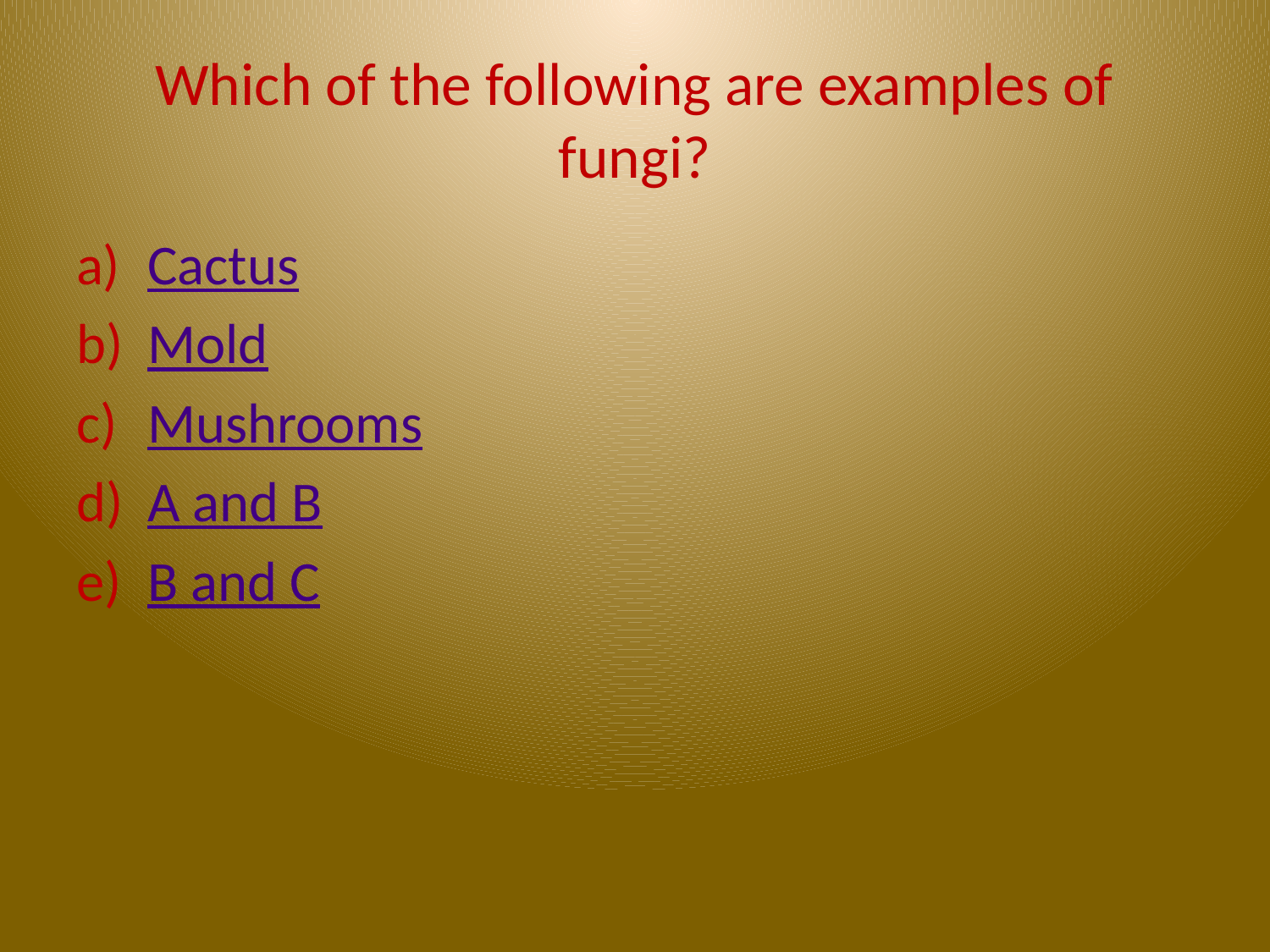

# Which of the following are examples of fungi?
Cactus
Mold
Mushrooms
A and B
B and C